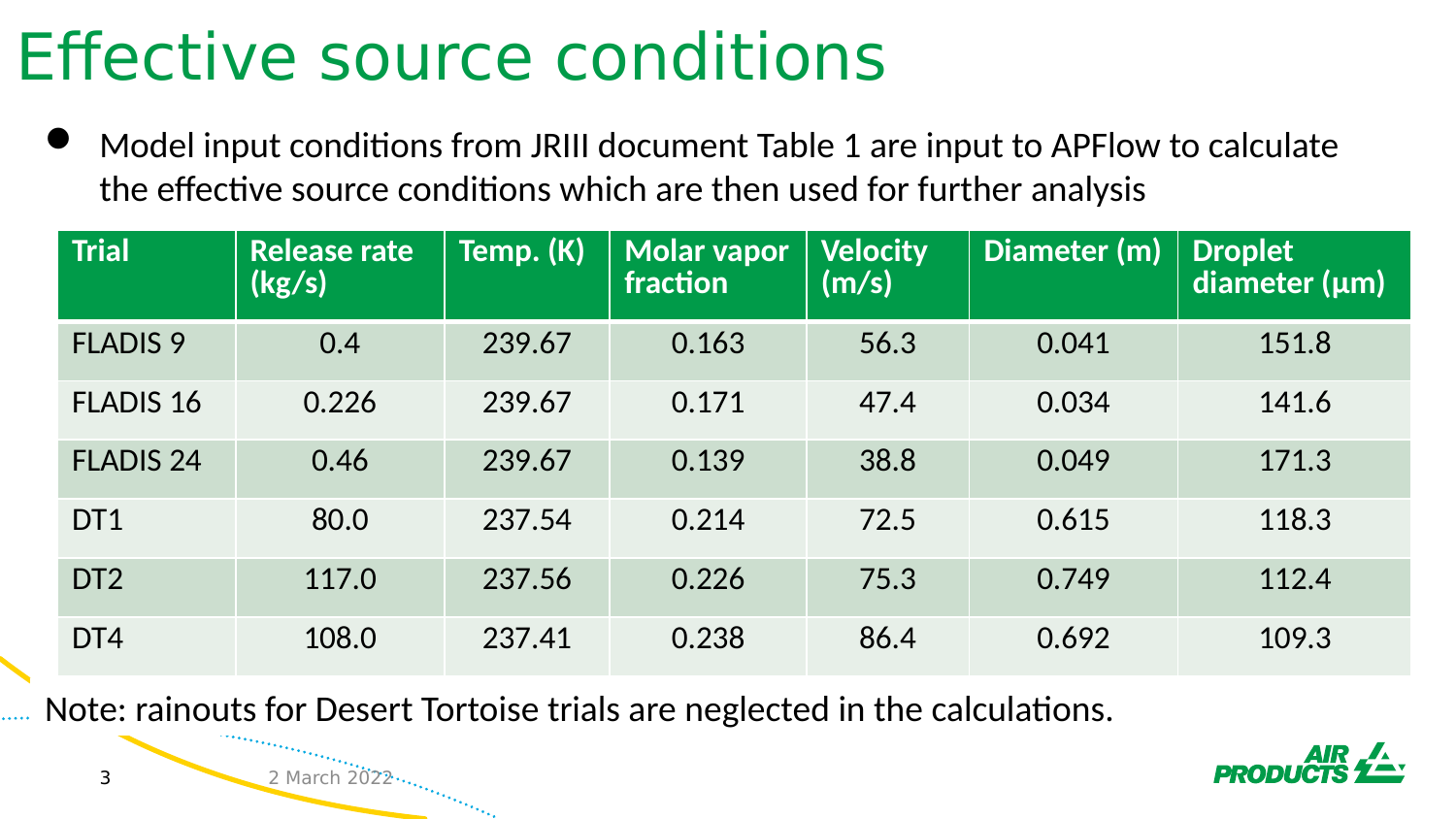

# Effective source conditions
Model input conditions from JRIII document Table 1 are input to APFlow to calculate the effective source conditions which are then used for further analysis
| Trial | Release rate (kg/s) | Temp. (K) | Molar vapor fraction | Velocity (m/s) | Diameter (m) | Droplet diameter (μm) |
| --- | --- | --- | --- | --- | --- | --- |
| FLADIS 9 | 0.4 | 239.67 | 0.163 | 56.3 | 0.041 | 151.8 |
| FLADIS 16 | 0.226 | 239.67 | 0.171 | 47.4 | 0.034 | 141.6 |
| FLADIS 24 | 0.46 | 239.67 | 0.139 | 38.8 | 0.049 | 171.3 |
| DT1 | 80.0 | 237.54 | 0.214 | 72.5 | 0.615 | 118.3 |
| DT2 | 117.0 | 237.56 | 0.226 | 75.3 | 0.749 | 112.4 |
| DT4 | 108.0 | 237.41 | 0.238 | 86.4 | 0.692 | 109.3 |
Note: rainouts for Desert Tortoise trials are neglected in the calculations.
3
2 March 2022